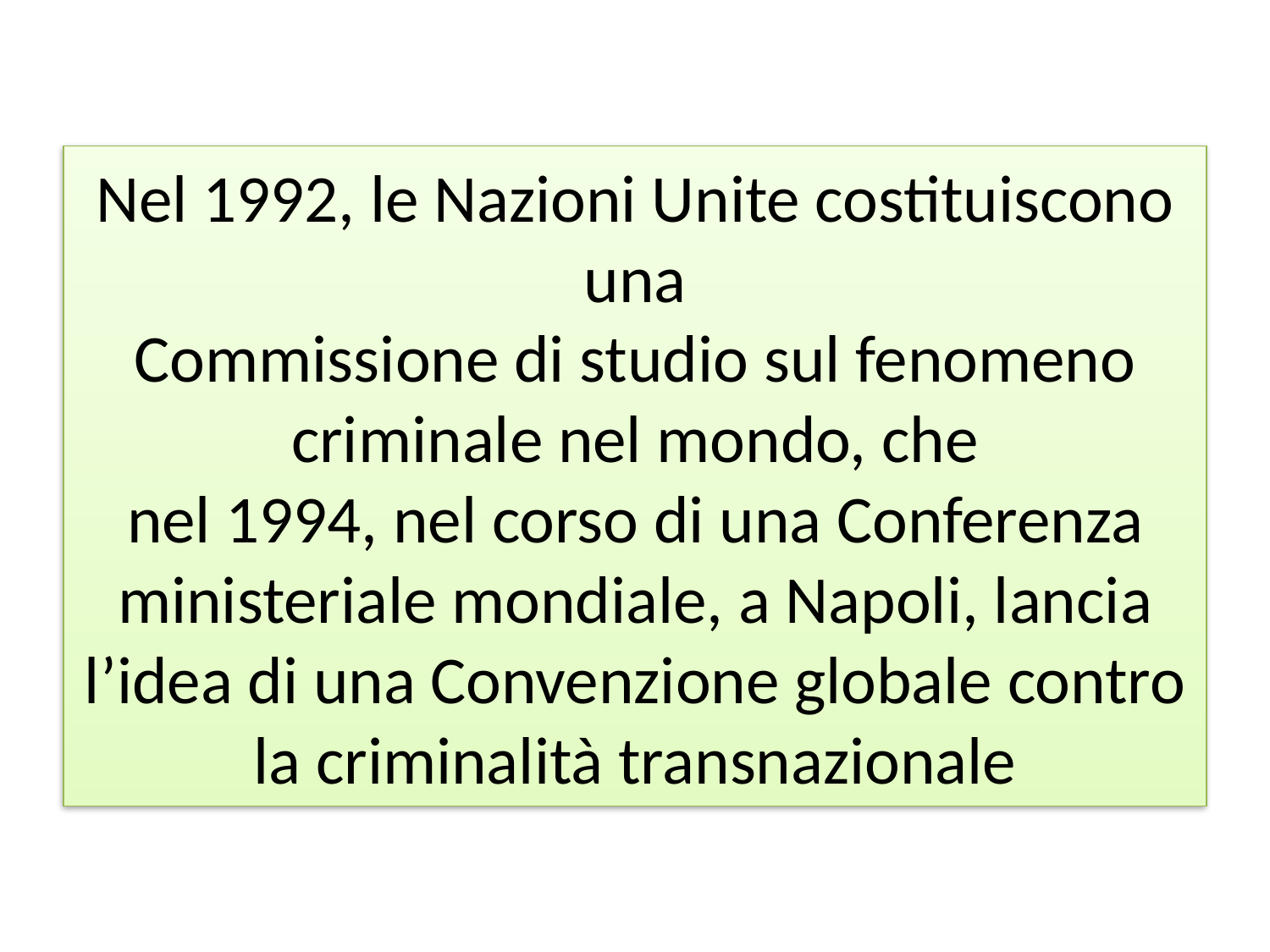

# Nel 1992, le Nazioni Unite costituiscono una Commissione di studio sul fenomeno criminale nel mondo, che nel 1994, nel corso di una Conferenza ministeriale mondiale, a Napoli, lancia l’idea di una Convenzione globale contro la criminalità transnazionale